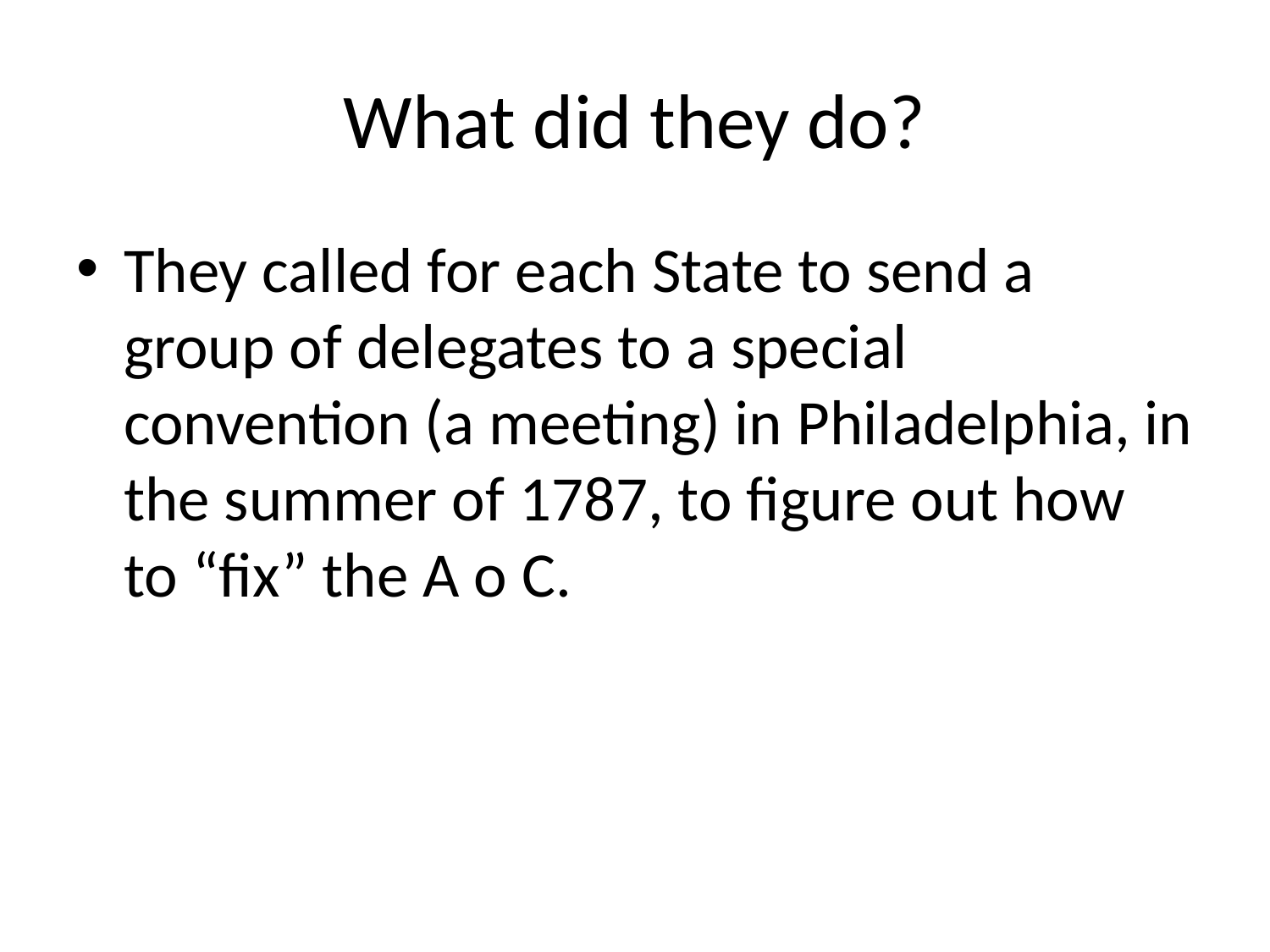

# What did they do?
They called for each State to send a group of delegates to a special convention (a meeting) in Philadelphia, in the summer of 1787, to figure out how to “fix” the A o C.